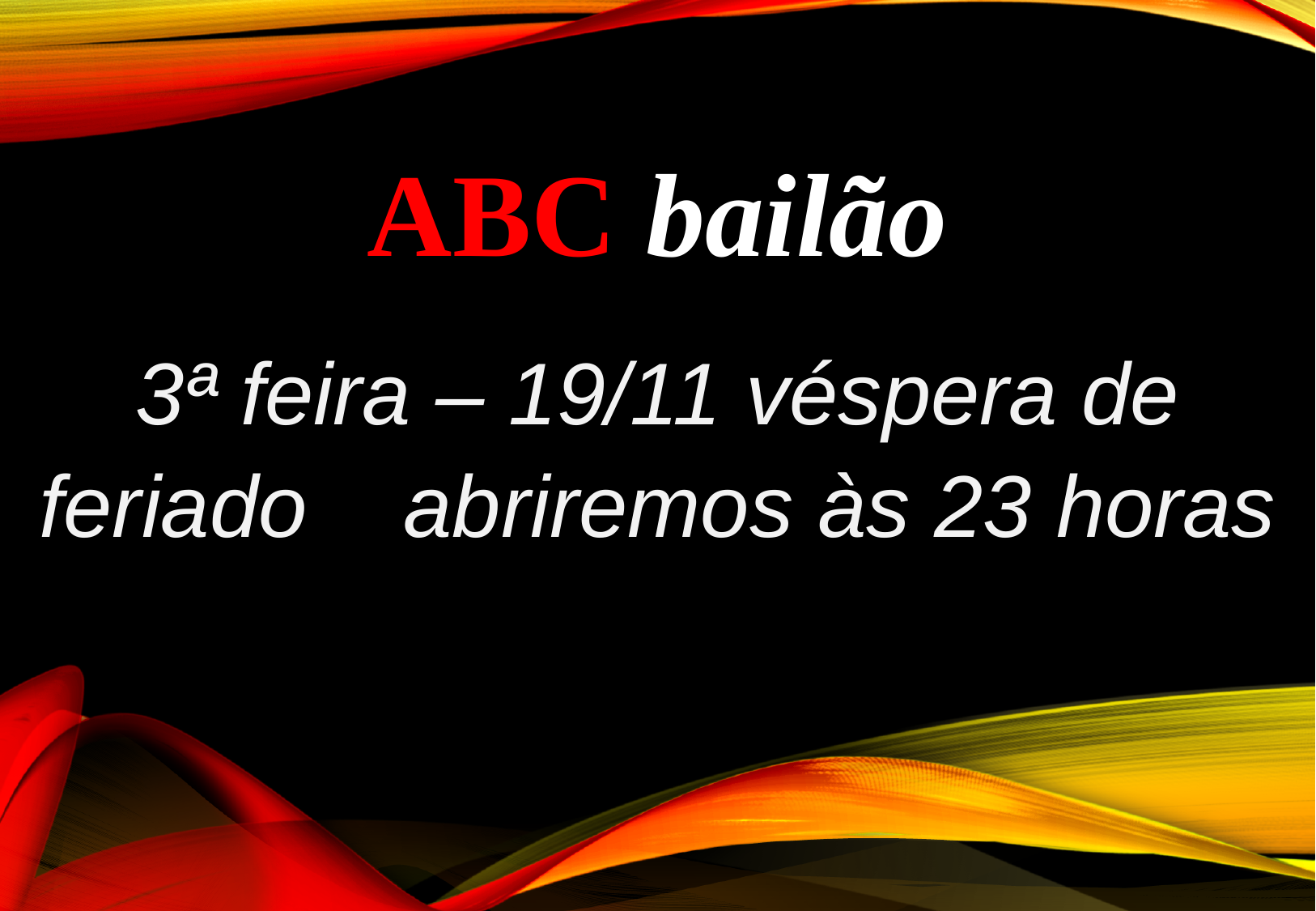

ABC bailão
3ª feira – 19/11 véspera de feriado 	abriremos às 23 horas